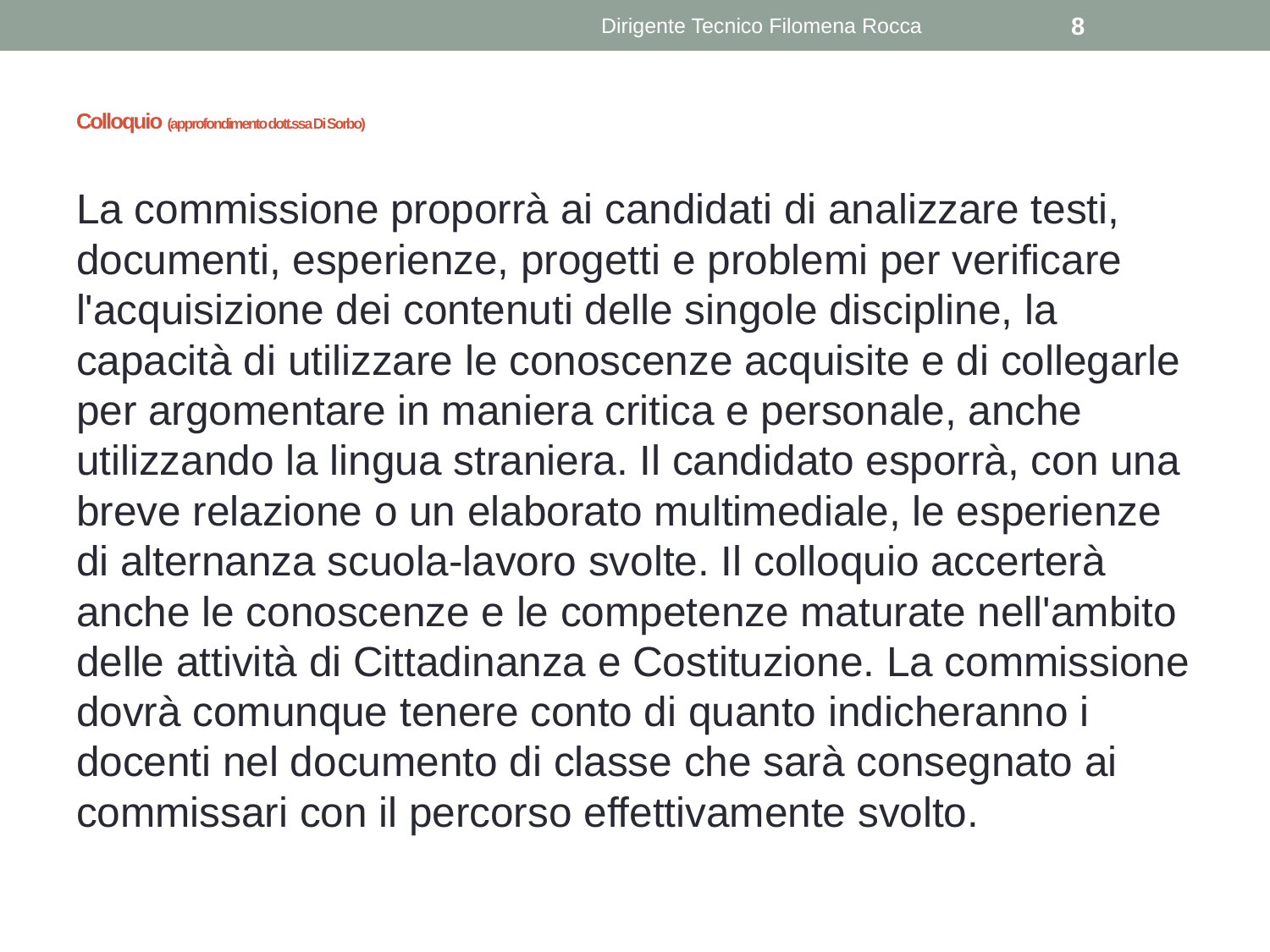

Dirigente Tecnico Filomena Rocca
8
# Colloquio (approfondimento dott.ssa Di Sorbo)
La commissione proporrà ai candidati di analizzare testi, documenti, esperienze, progetti e problemi per verificare l'acquisizione dei contenuti delle singole discipline, la capacità di utilizzare le conoscenze acquisite e di collegarle per argomentare in maniera critica e personale, anche utilizzando la lingua straniera. Il candidato esporrà, con una breve relazione o un elaborato multimediale, le esperienze di alternanza scuola-lavoro svolte. Il colloquio accerterà anche le conoscenze e le competenze maturate nell'ambito delle attività di Cittadinanza e Costituzione. La commissione dovrà comunque tenere conto di quanto indicheranno i docenti nel documento di classe che sarà consegnato ai commissari con il percorso effettivamente svolto.